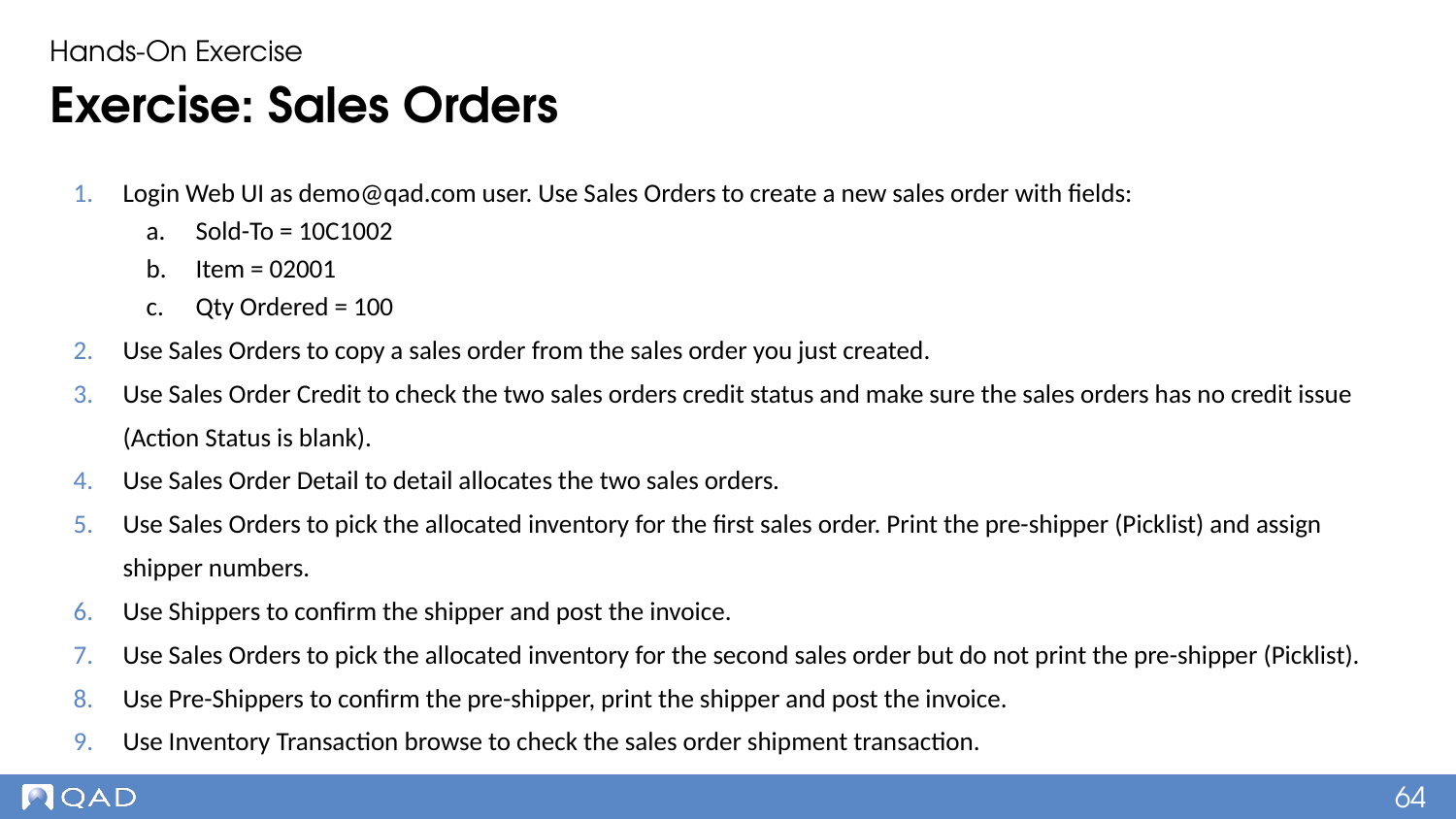

Hands-On Exercise
# Exercise: Sales Orders
Login Web UI as demo@qad.com user. Use Sales Orders to create a new sales order with fields:
Sold-To = 10C1002
Item = 02001
Qty Ordered = 100
Use Sales Orders to copy a sales order from the sales order you just created.
Use Sales Order Credit to check the two sales orders credit status and make sure the sales orders has no credit issue (Action Status is blank).
Use Sales Order Detail to detail allocates the two sales orders.
Use Sales Orders to pick the allocated inventory for the first sales order. Print the pre-shipper (Picklist) and assign shipper numbers.
Use Shippers to confirm the shipper and post the invoice.
Use Sales Orders to pick the allocated inventory for the second sales order but do not print the pre-shipper (Picklist).
Use Pre-Shippers to confirm the pre-shipper, print the shipper and post the invoice.
Use Inventory Transaction browse to check the sales order shipment transaction.

64